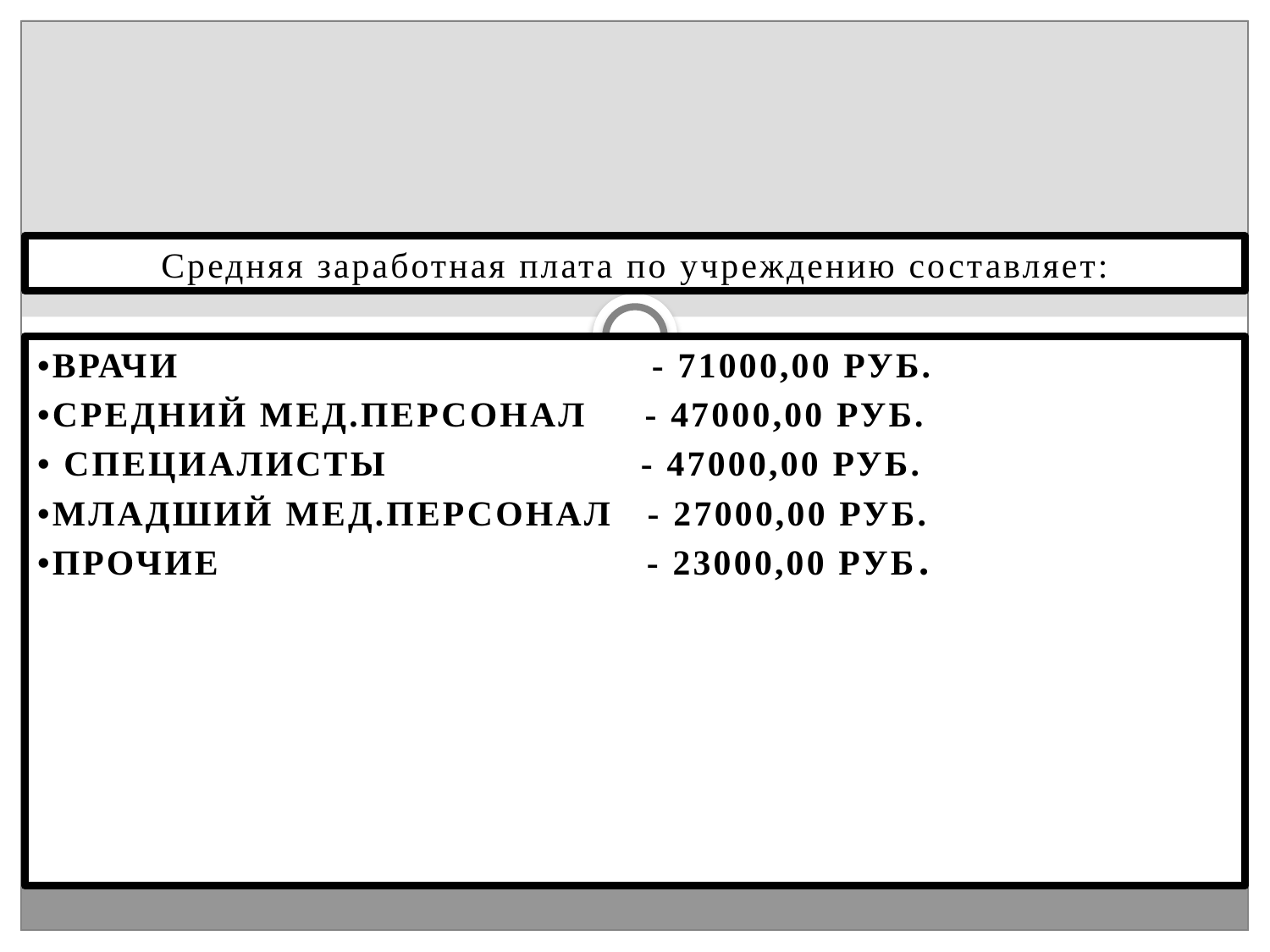

Средняя заработная плата по учреждению составляет:
•Врачи                                         - 71000,00 руб.
•Средний мед.персонал     - 47000,00 руб.
• СПЕЦИАЛИСТЫ                      - 47000,00 РУБ.
•Младший мед.персонал   - 27000,00 руб.
•Прочие                                     - 23000,00 руб.